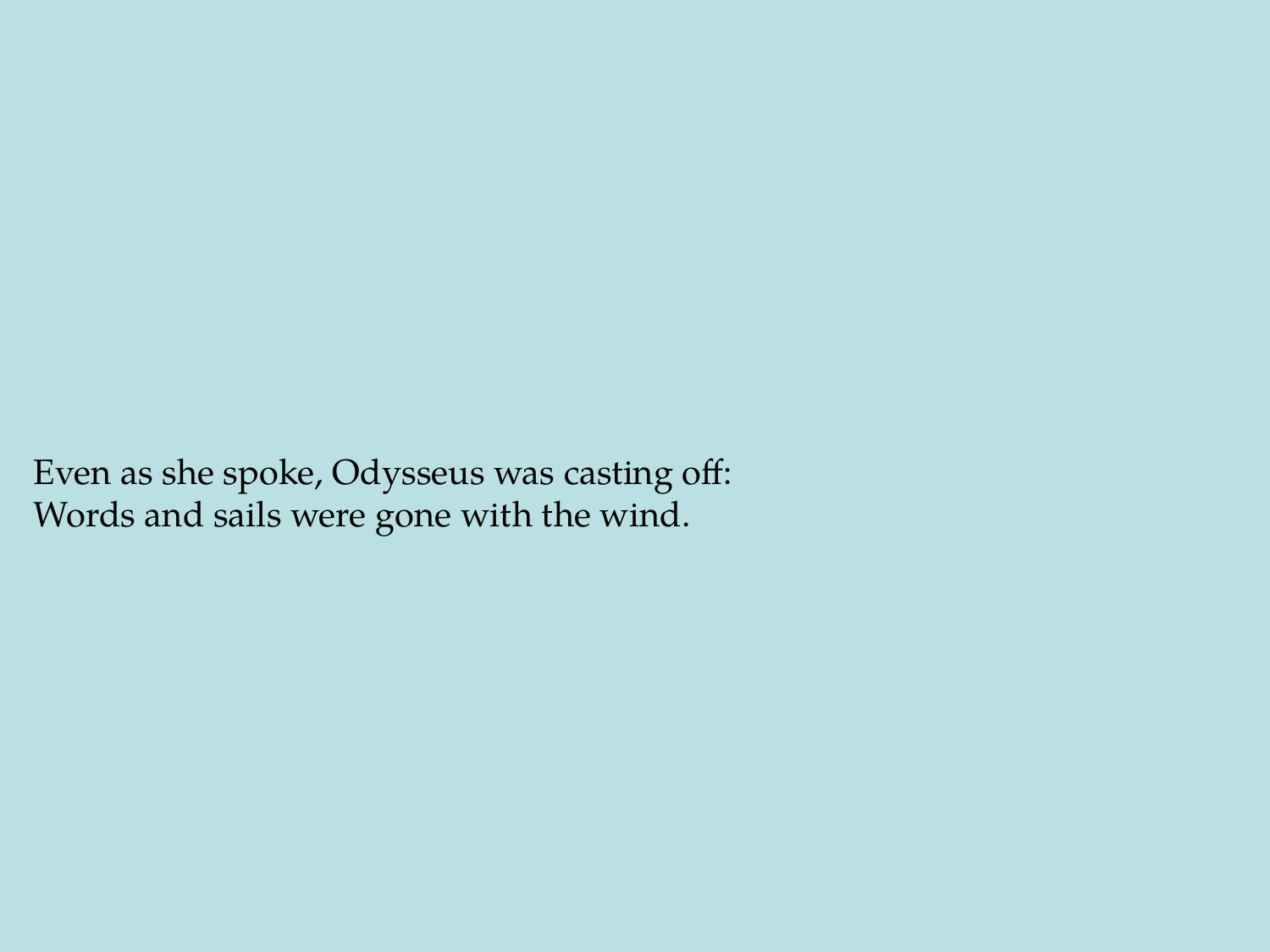

# Even as she spoke, Odysseus was casting off: Words and sails were gone with the wind.